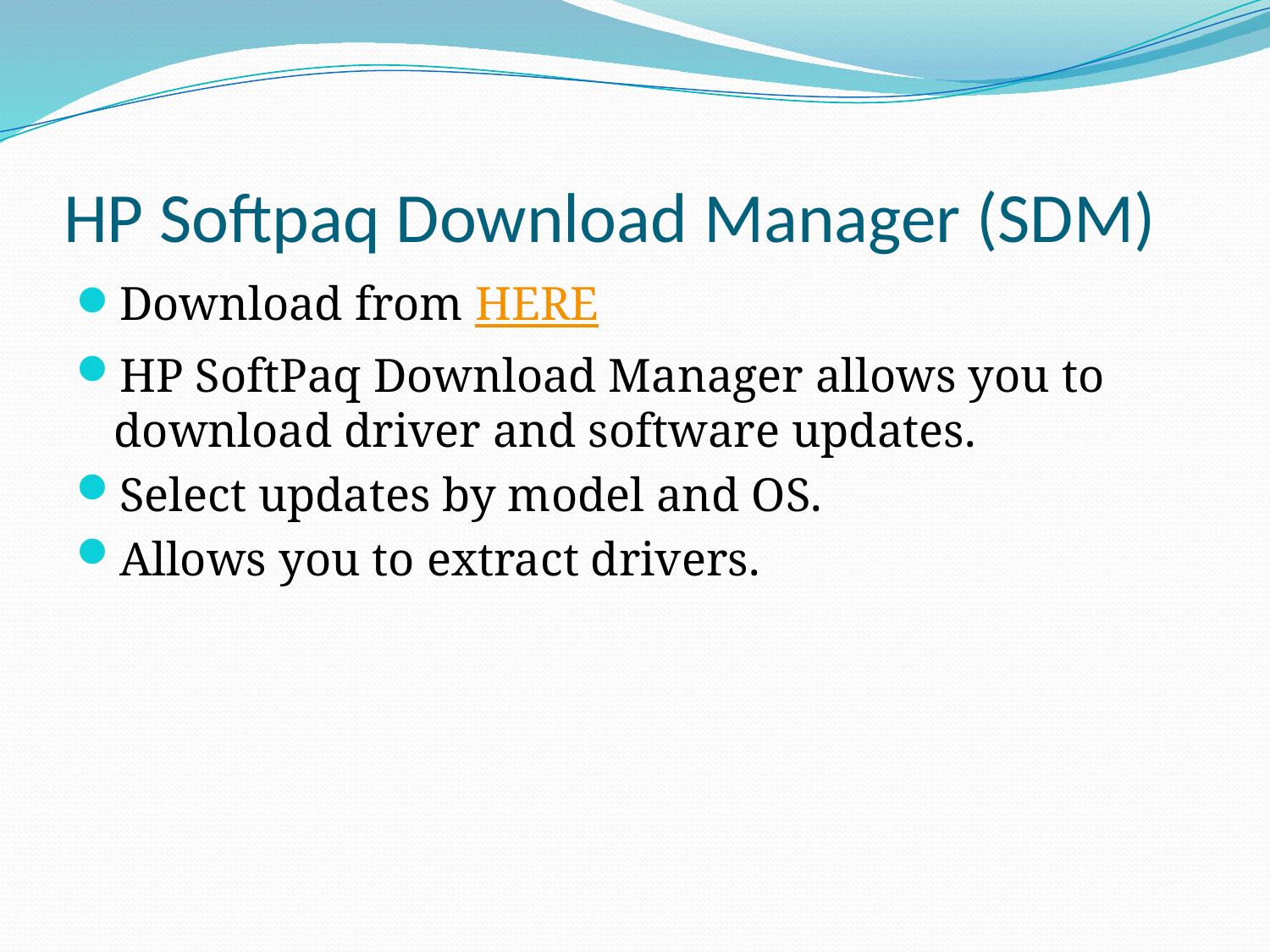

# HP Softpaq Download Manager (SDM)
Download from HERE
HP SoftPaq Download Manager allows you to download driver and software updates.
Select updates by model and OS.
Allows you to extract drivers.